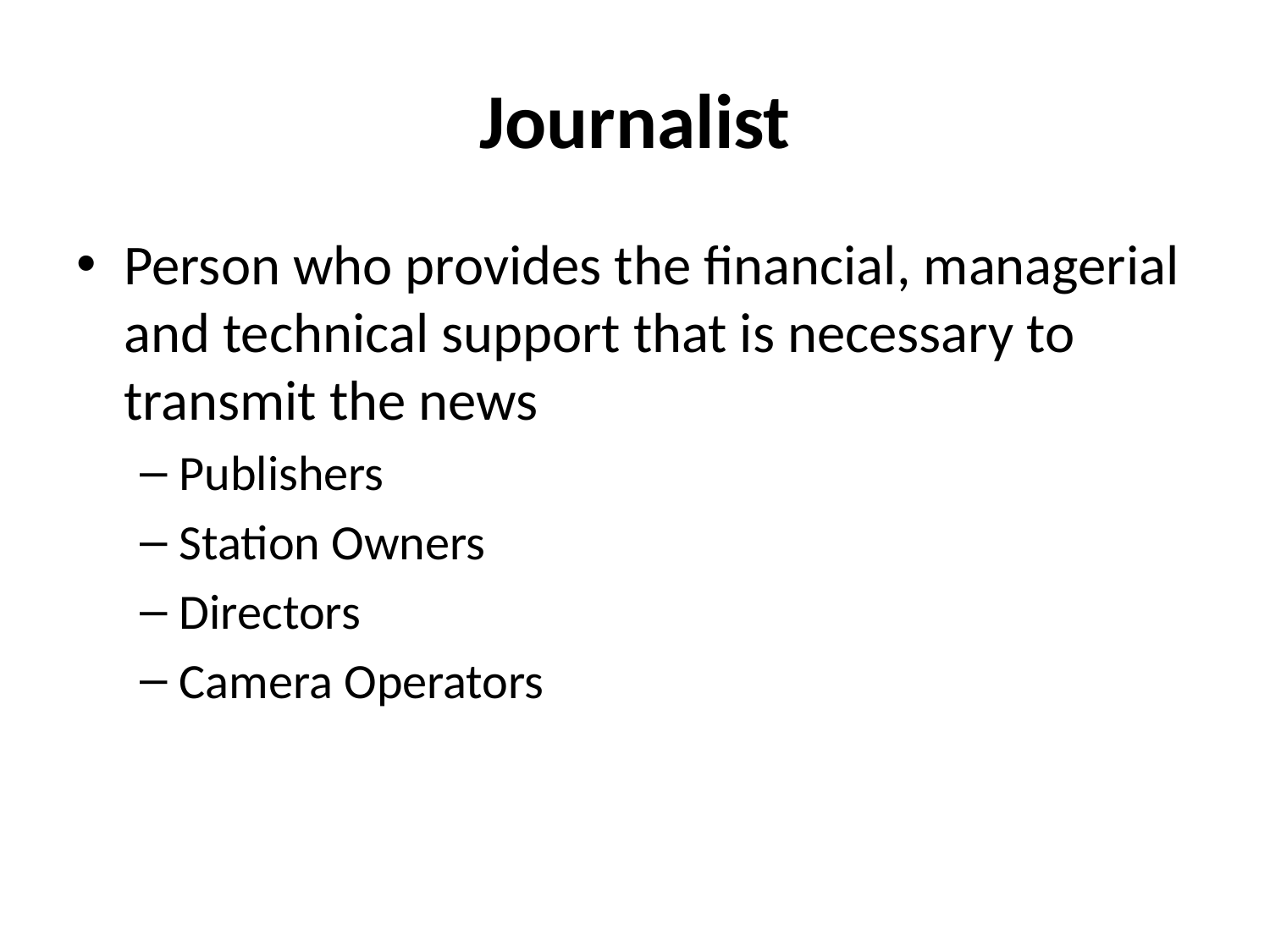

# Journalist
Person who provides the financial, managerial and technical support that is necessary to transmit the news
Publishers
Station Owners
Directors
Camera Operators